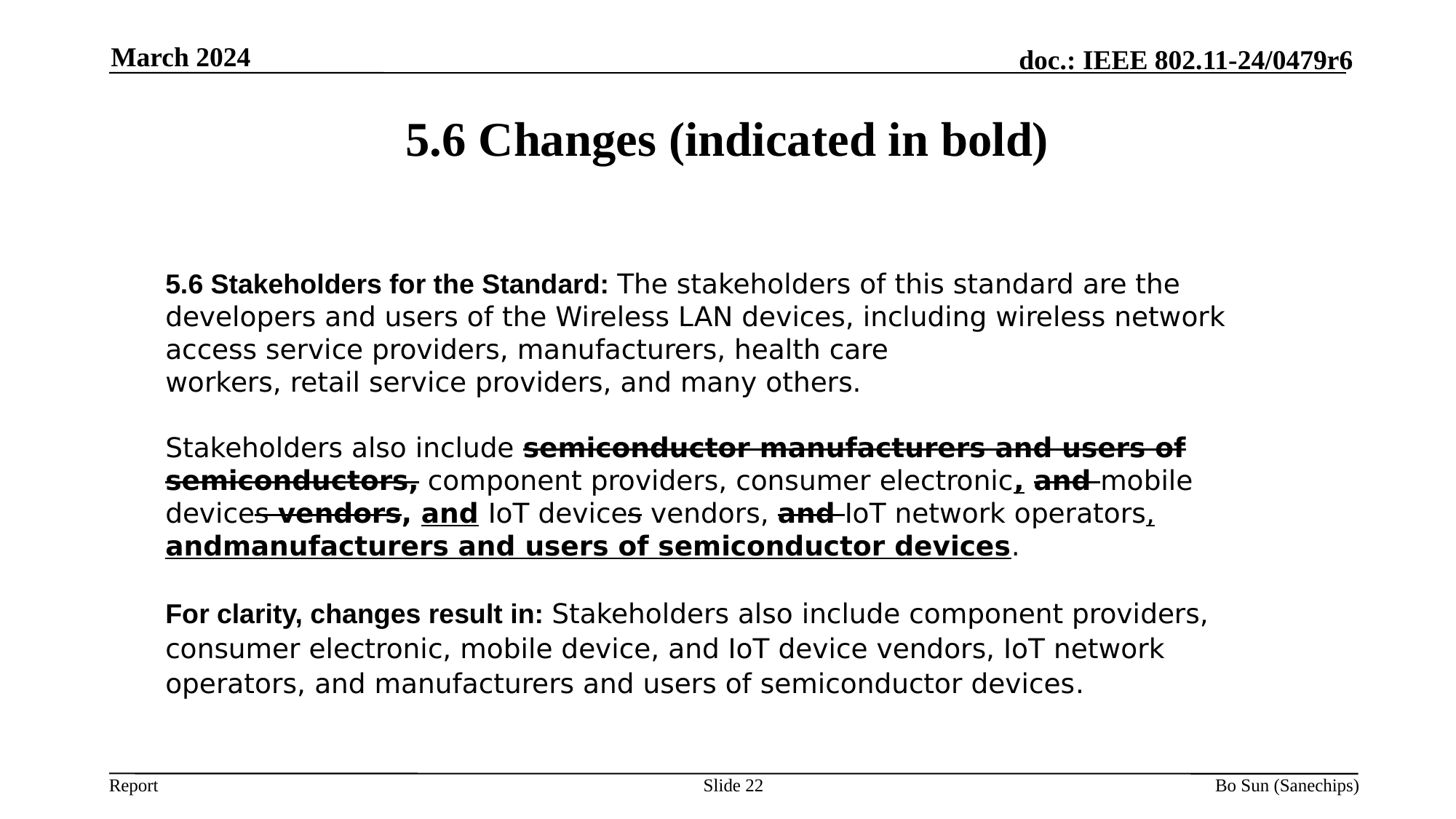

March 2024
5.6 Changes (indicated in bold)
5.6 Stakeholders for the Standard: The stakeholders of this standard are the developers and users of the Wireless LAN devices, including wireless network access service providers, manufacturers, health care
workers, retail service providers, and many others.

Stakeholders also include semiconductor manufacturers and users of semiconductors, component providers, consumer electronic, and mobile devices vendors, and IoT devices vendors, and IoT network operators, andmanufacturers and users of semiconductor devices.

For clarity, changes result in: Stakeholders also include component providers, consumer electronic, mobile device, and IoT device vendors, IoT network operators, and manufacturers and users of semiconductor devices.

Slide 22
Bo Sun (Sanechips)